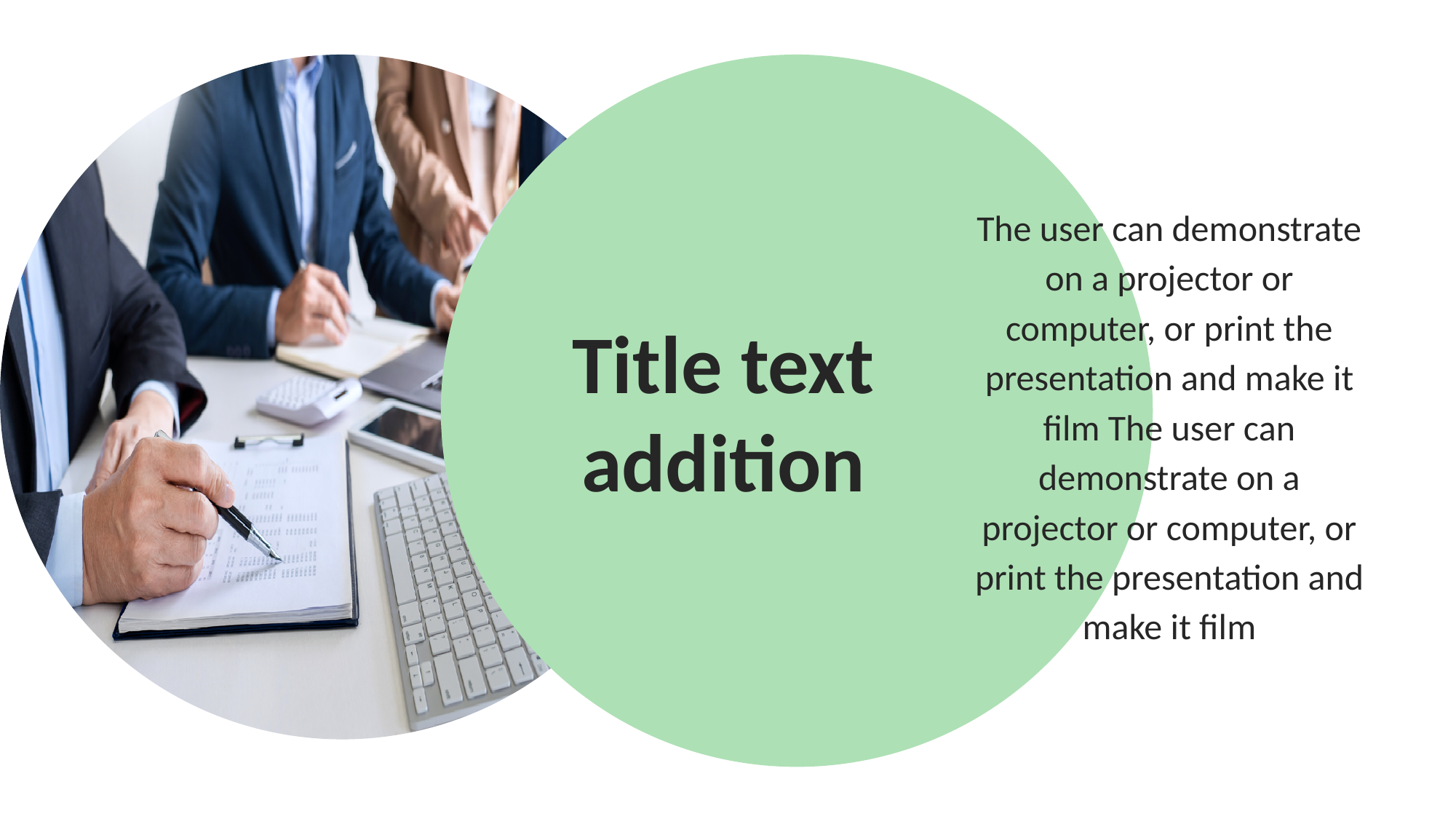

The user can demonstrate on a projector or computer, or print the presentation and make it film The user can demonstrate on a projector or computer, or print the presentation and make it film

Title text addition